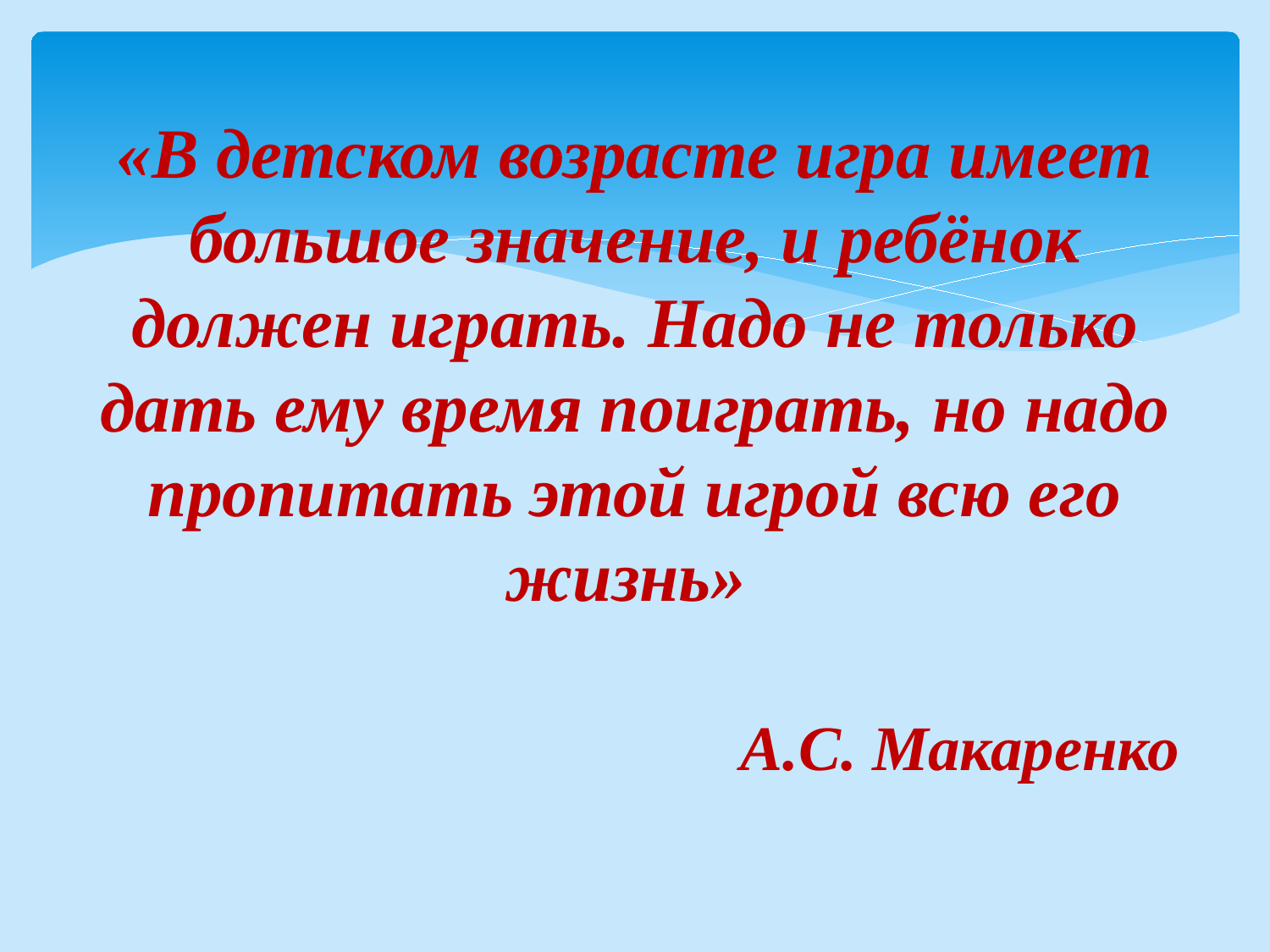

# «В детском возрасте игра имеет большое значение, и ребёнок должен играть. Надо не только дать ему время поиграть, но надо пропитать этой игрой всю его жизнь» А.С. Макаренко